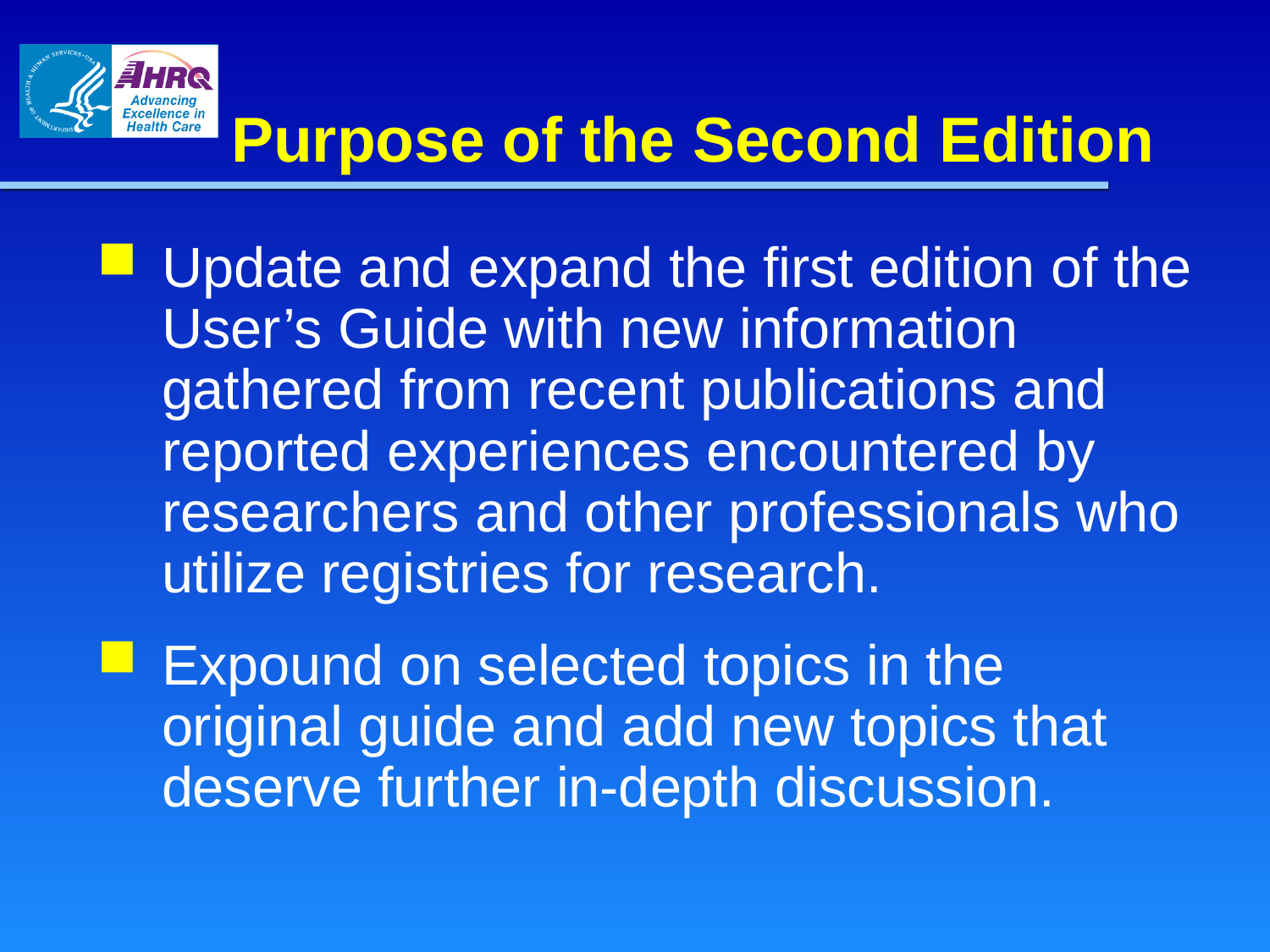

# Purpose of the Second Edition
Update and expand the first edition of the User’s Guide with new information gathered from recent publications and reported experiences encountered by researchers and other professionals who utilize registries for research.
Expound on selected topics in the original guide and add new topics that deserve further in-depth discussion.